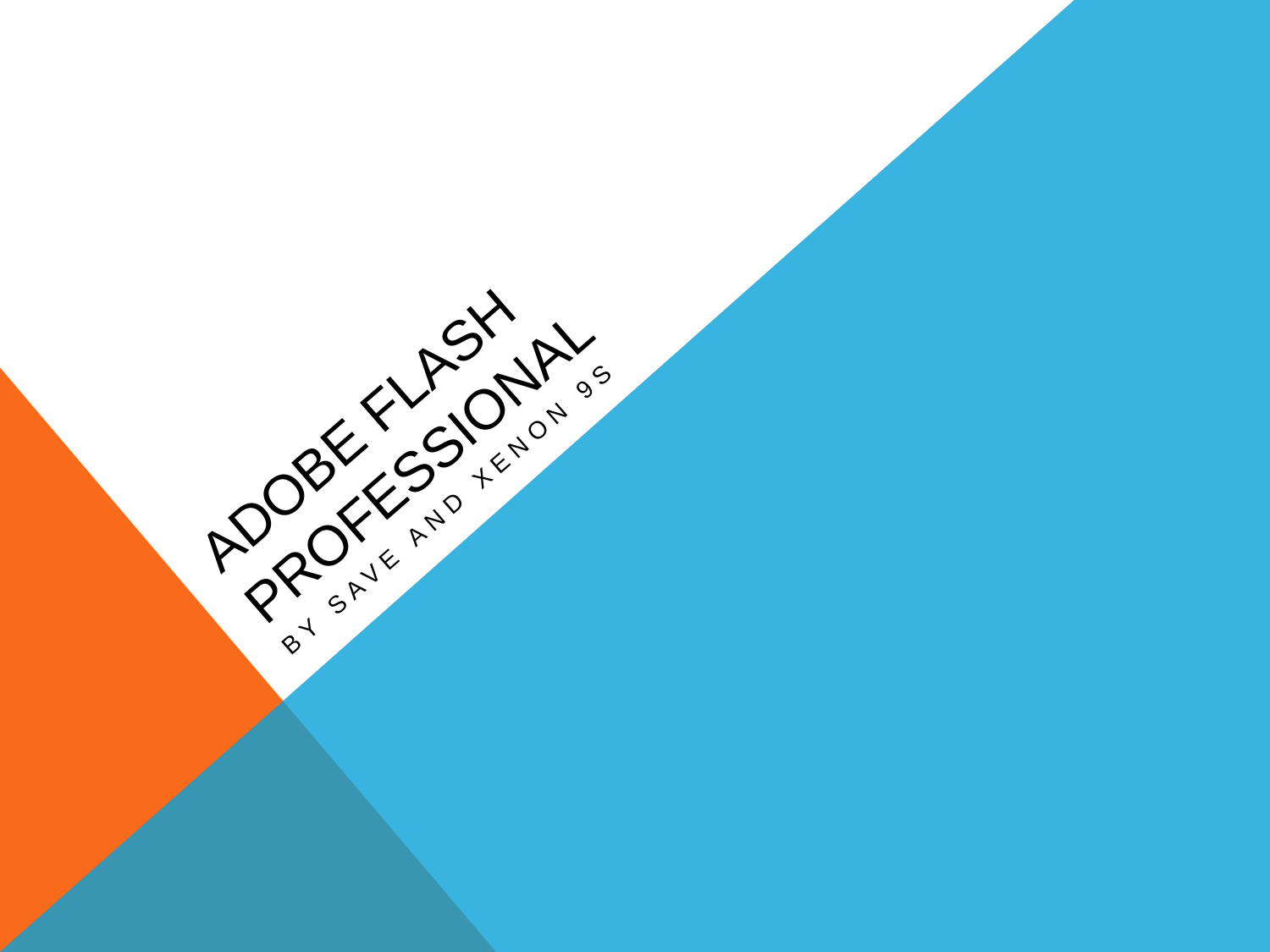

# ADOBE FLASH PROFESSIONAL
By Save and xenon 9s